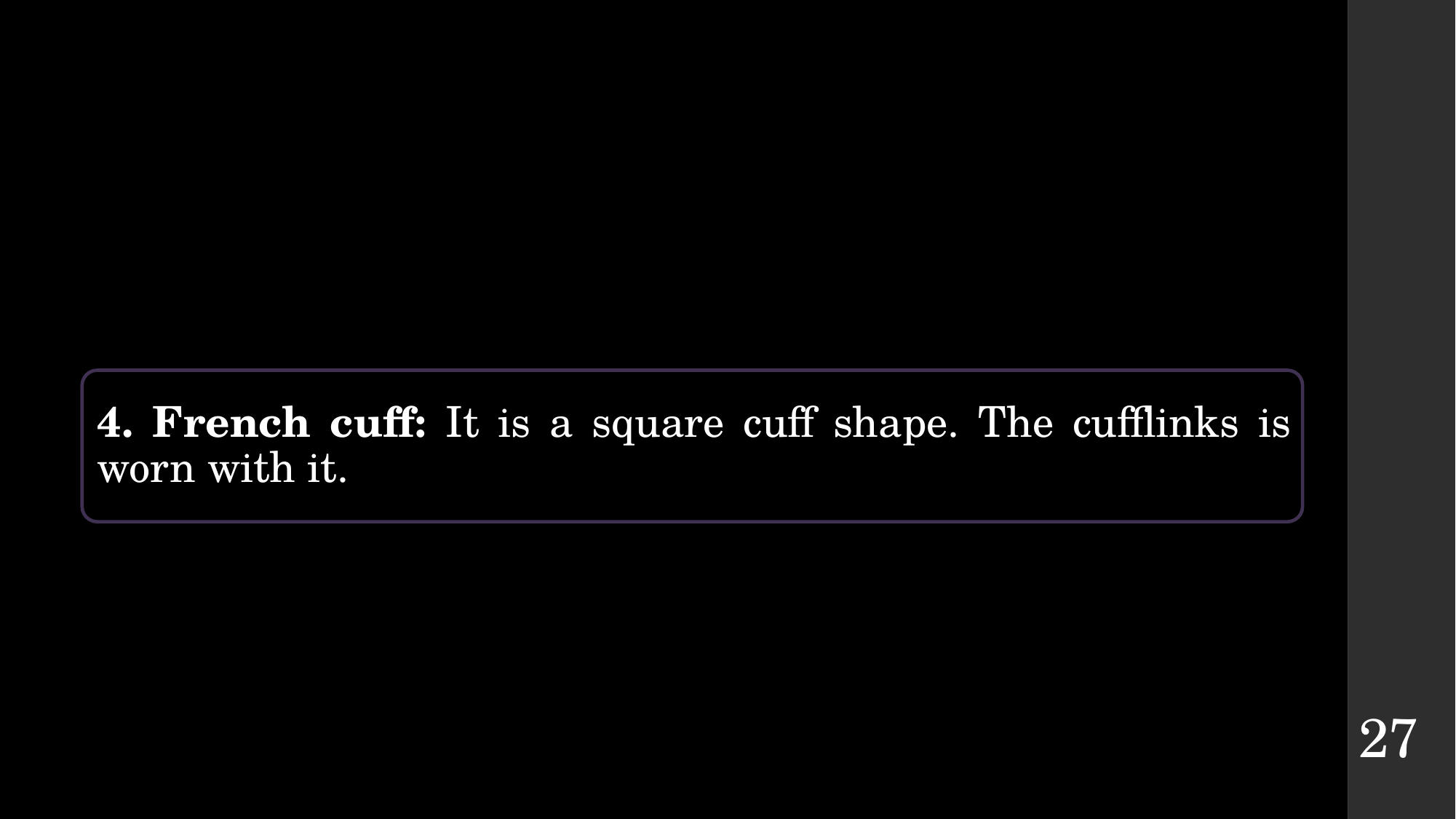

4. French cuff: It is a square cuff shape. The cufflinks is worn with it.
27